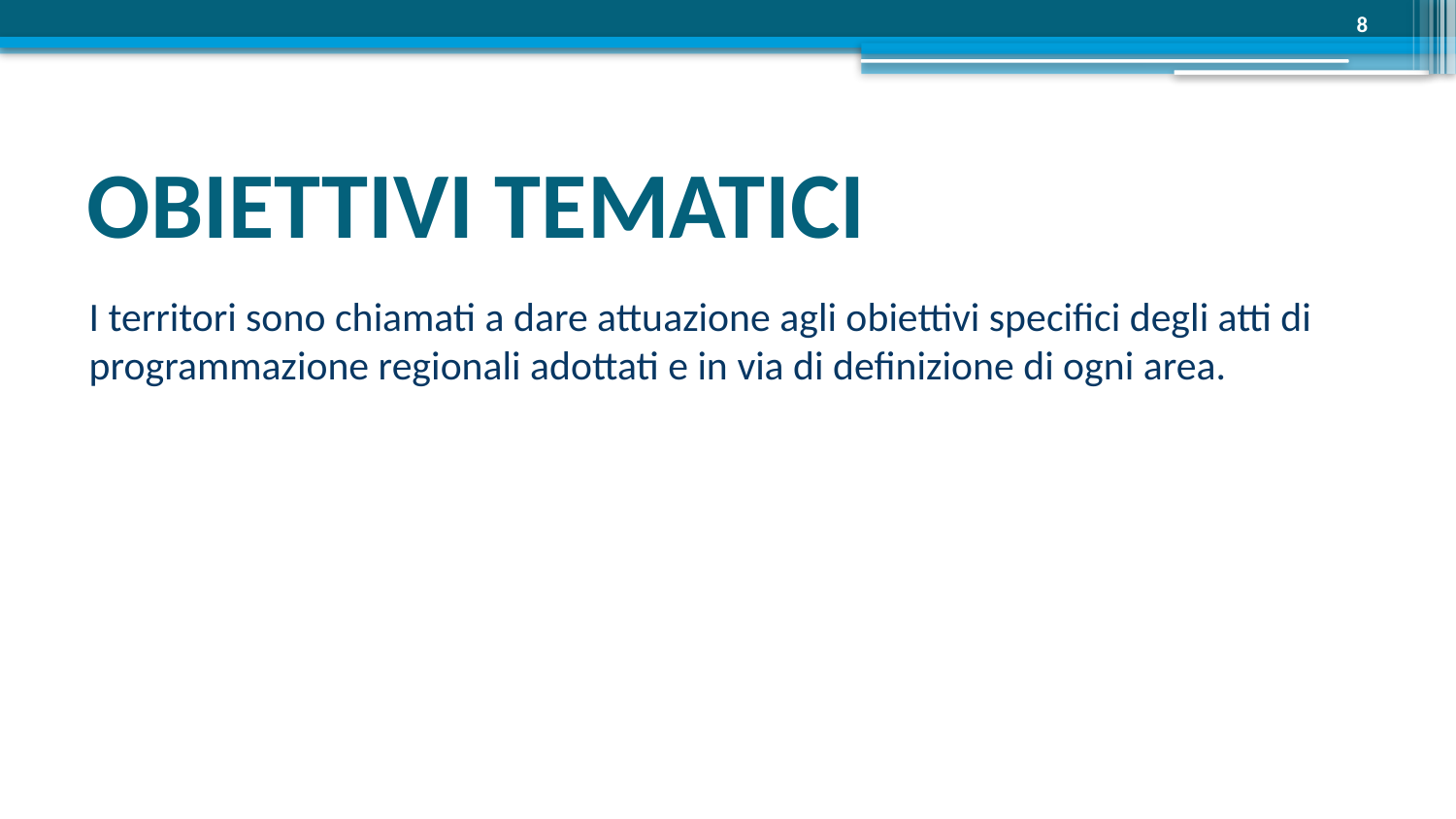

8
# OBIETTIVI TEMATICI
I territori sono chiamati a dare attuazione agli obiettivi specifici degli atti di  programmazione regionali adottati e in via di definizione di ogni area.